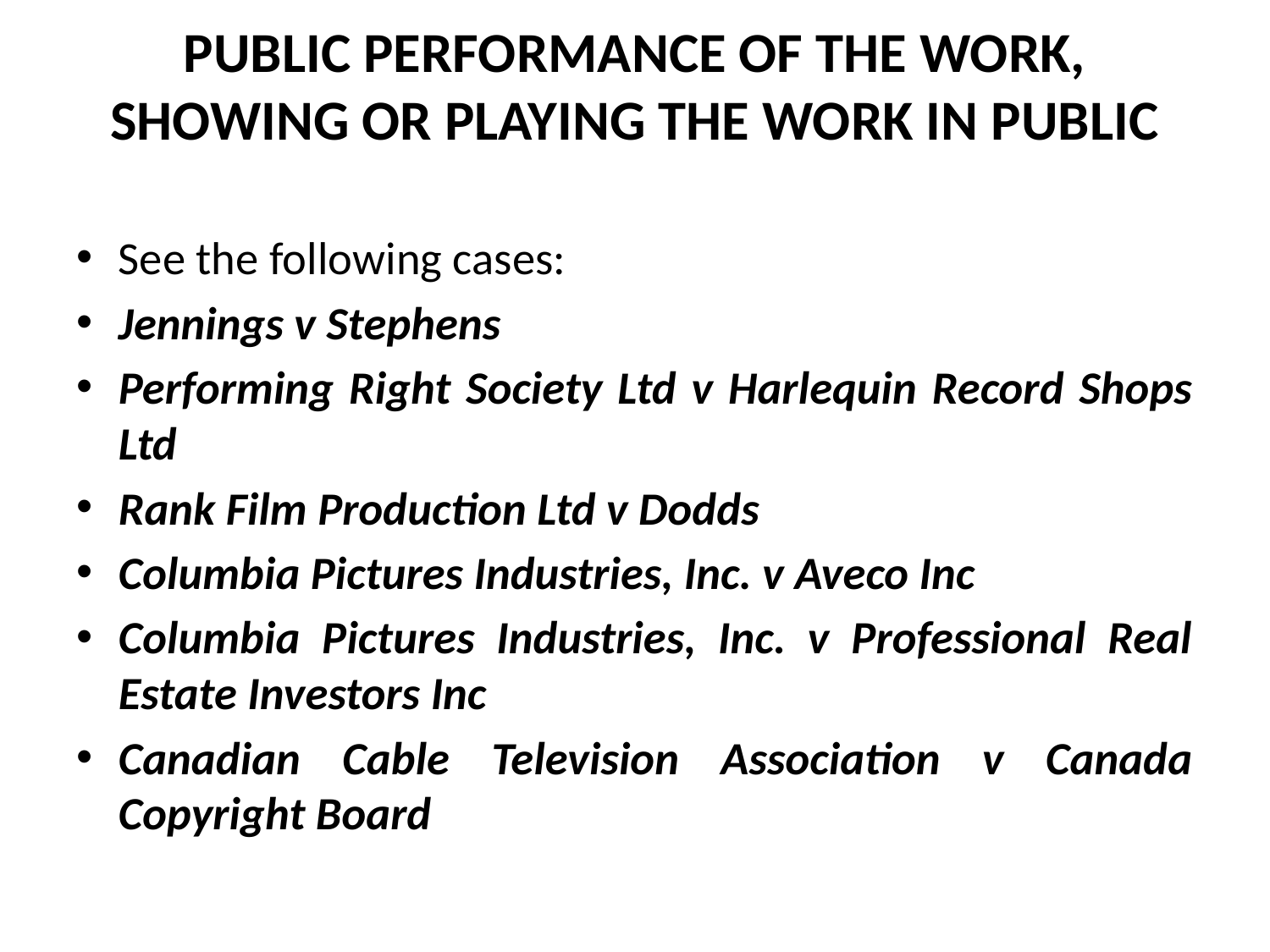

# PUBLIC PERFORMANCE OF THE WORK, SHOWING OR PLAYING THE WORK IN PUBLIC
See the following cases:
Jennings v Stephens
Performing Right Society Ltd v Harlequin Record Shops Ltd
Rank Film Production Ltd v Dodds
Columbia Pictures Industries, Inc. v Aveco Inc
Columbia Pictures Industries, Inc. v Professional Real Estate Investors Inc
Canadian Cable Television Association v Canada Copyright Board